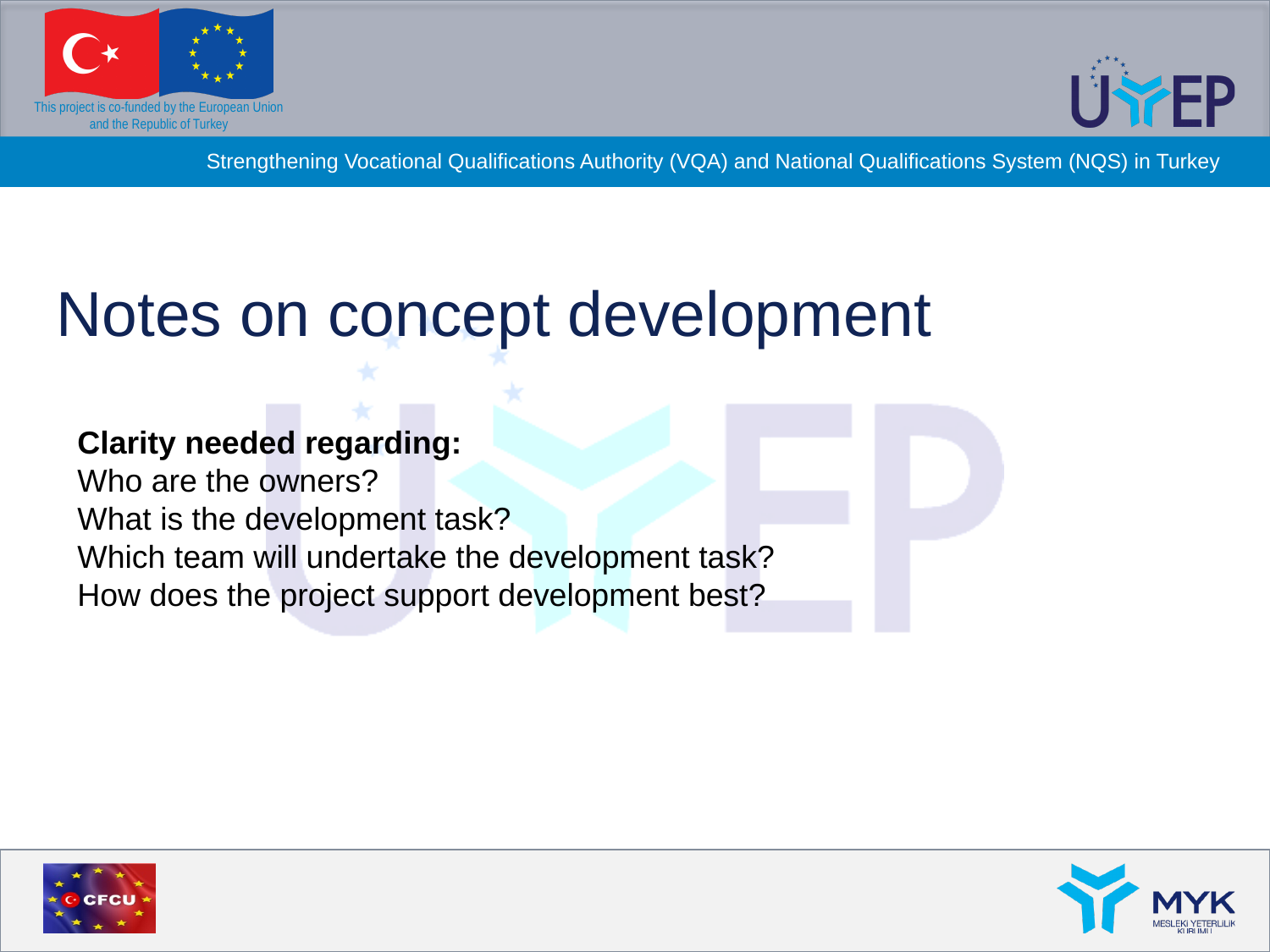

# Notes on concept development
Clarity needed regarding:
Who are the owners?
What is the development task?
Which team will undertake the development task?
How does the project support development best?